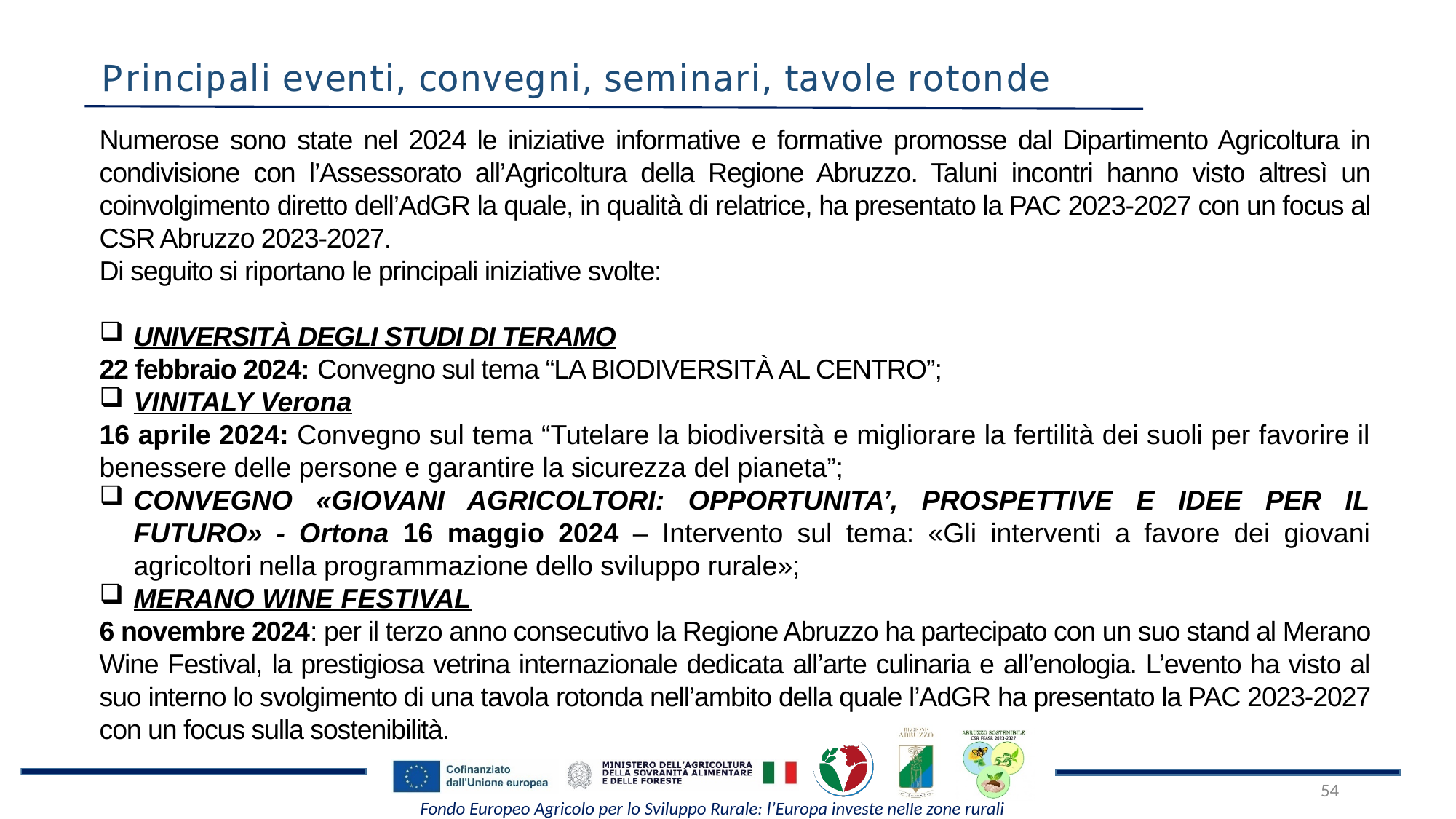

Principali eventi, convegni, seminari, tavole rotonde
Numerose sono state nel 2024 le iniziative informative e formative promosse dal Dipartimento Agricoltura in condivisione con l’Assessorato all’Agricoltura della Regione Abruzzo. Taluni incontri hanno visto altresì un coinvolgimento diretto dell’AdGR la quale, in qualità di relatrice, ha presentato la PAC 2023-2027 con un focus al CSR Abruzzo 2023-2027.
Di seguito si riportano le principali iniziative svolte:

UNIVERSITÀ DEGLI STUDI DI TERAMO
22 febbraio 2024: Convegno sul tema “LA BIODIVERSITÀ AL CENTRO”;
VINITALY Verona
16 aprile 2024: Convegno sul tema “Tutelare la biodiversità e migliorare la fertilità dei suoli per favorire il benessere delle persone e garantire la sicurezza del pianeta”;
CONVEGNO «GIOVANI AGRICOLTORI: OPPORTUNITA’, PROSPETTIVE E IDEE PER IL FUTURO» - Ortona 16 maggio 2024 – Intervento sul tema: «Gli interventi a favore dei giovani agricoltori nella programmazione dello sviluppo rurale»;
MERANO WINE FESTIVAL
6 novembre 2024: per il terzo anno consecutivo la Regione Abruzzo ha partecipato con un suo stand al Merano Wine Festival, la prestigiosa vetrina internazionale dedicata all’arte culinaria e all’enologia. L’evento ha visto al suo interno lo svolgimento di una tavola rotonda nell’ambito della quale l’AdGR ha presentato la PAC 2023-2027 con un focus sulla sostenibilità.